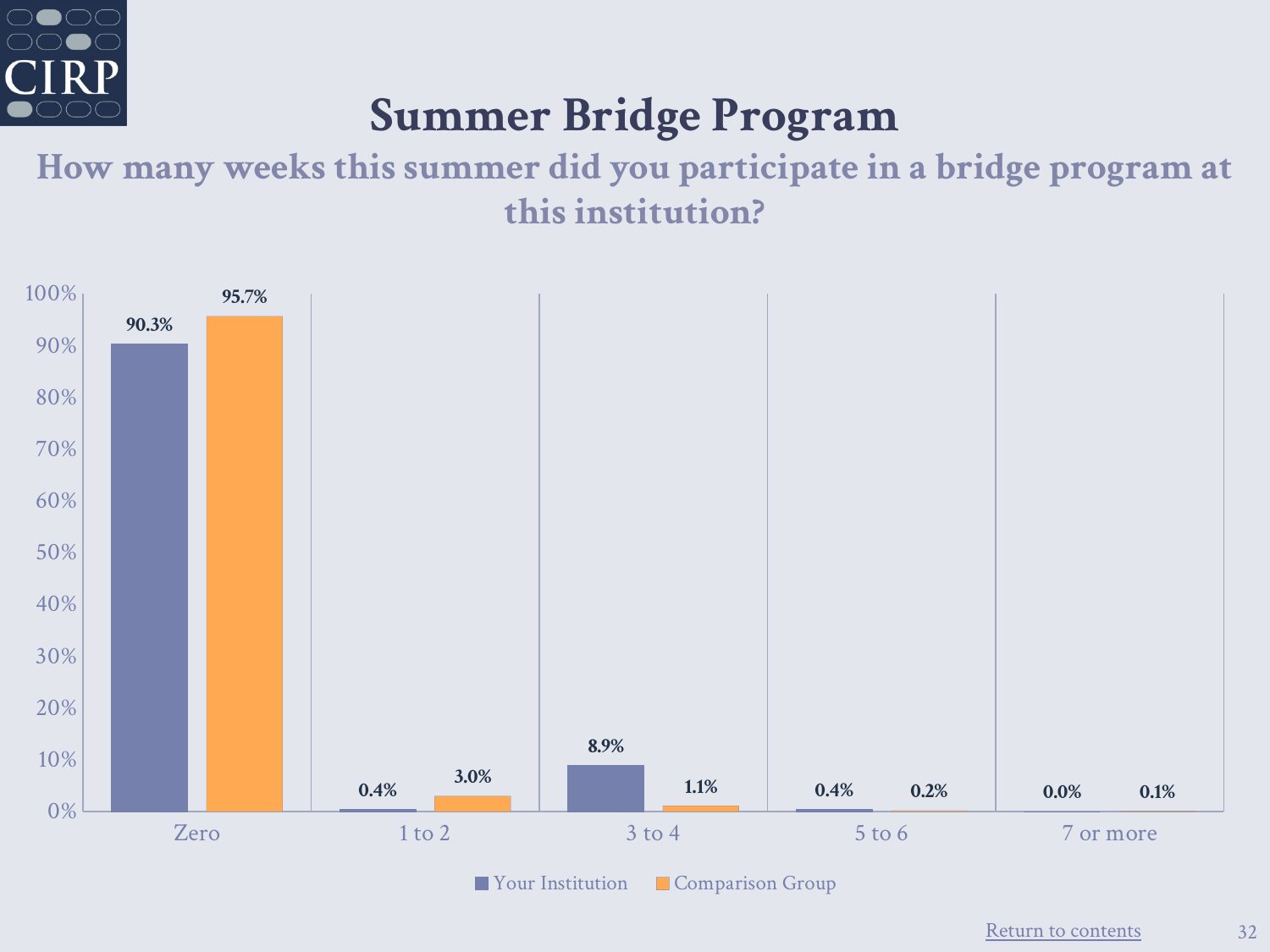

# Summer Bridge Program How many weeks this summer did you participate in a bridge program at this institution?

### Chart

| Category | Your Institution | Comparison Group |
|---|---|---|
| Zero | 0.903 | 0.957 |
| 1 to 2 | 0.004 | 0.03 |
| 3 to 4 | 0.089 | 0.011 |
| 5 to 6 | 0.004 | 0.002 |
| 7 or more | 0.0 | 0.001 |
32